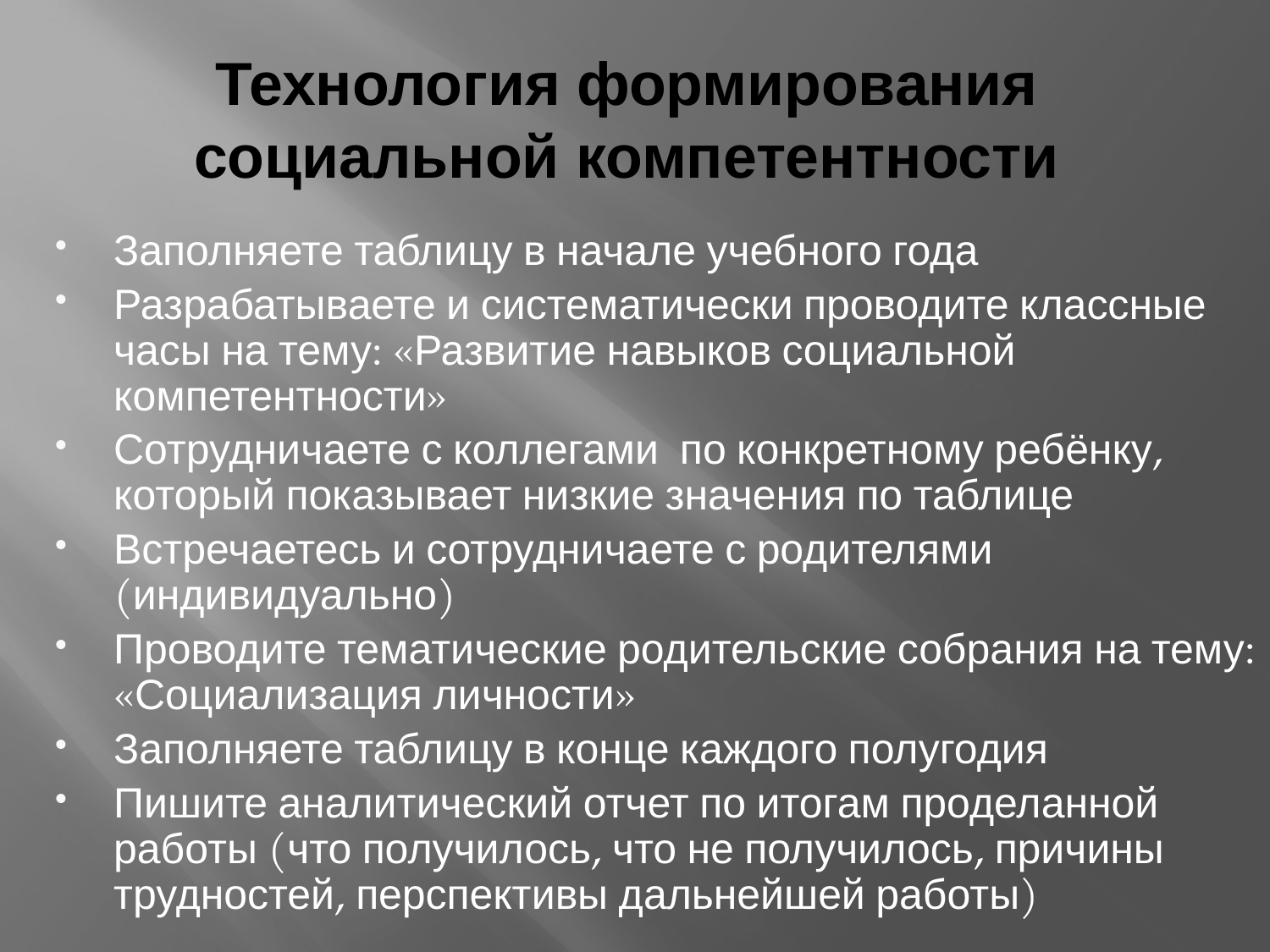

# Технология формирования  социальной компетентности
Заполняете таблицу в начале учебного года
Разрабатываете и систематически проводите классные часы на тему: «Развитие навыков социальной компетентности»
Сотрудничаете с коллегами  по конкретному ребёнку, который показывает низкие значения по таблице
Встречаетесь и сотрудничаете с родителями (индивидуально)
Проводите тематические родительские собрания на тему: «Социализация личности»
Заполняете таблицу в конце каждого полугодия
Пишите аналитический отчет по итогам проделанной работы (что получилось, что не получилось, причины трудностей, перспективы дальнейшей работы)